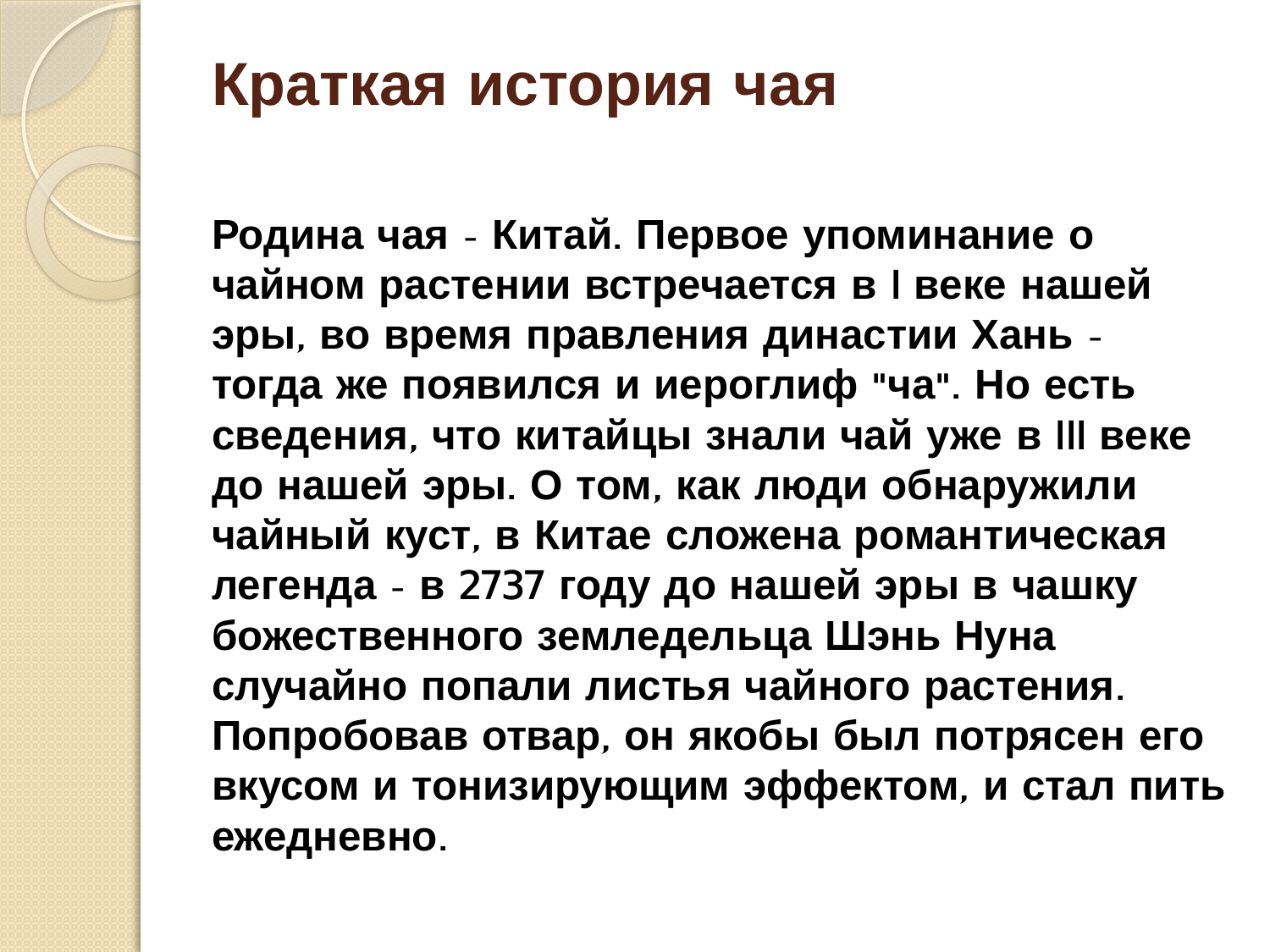

# Краткая история чая
Родина чая - Китай. Первое упоминание о чайном растении встречается в I веке нашей эры, во время правления династии Хань - тогда же появился и иероглиф "ча". Но есть сведения, что китайцы знали чай уже в III веке до нашей эры. О том, как люди обнаружили чайный куст, в Китае сложена романтическая легенда - в 2737 году до нашей эры в чашку божественного земледельца Шэнь Нуна случайно попали листья чайного растения. Попробовав отвар, он якобы был потрясен его вкусом и тонизирующим эффектом, и стал пить ежедневно.